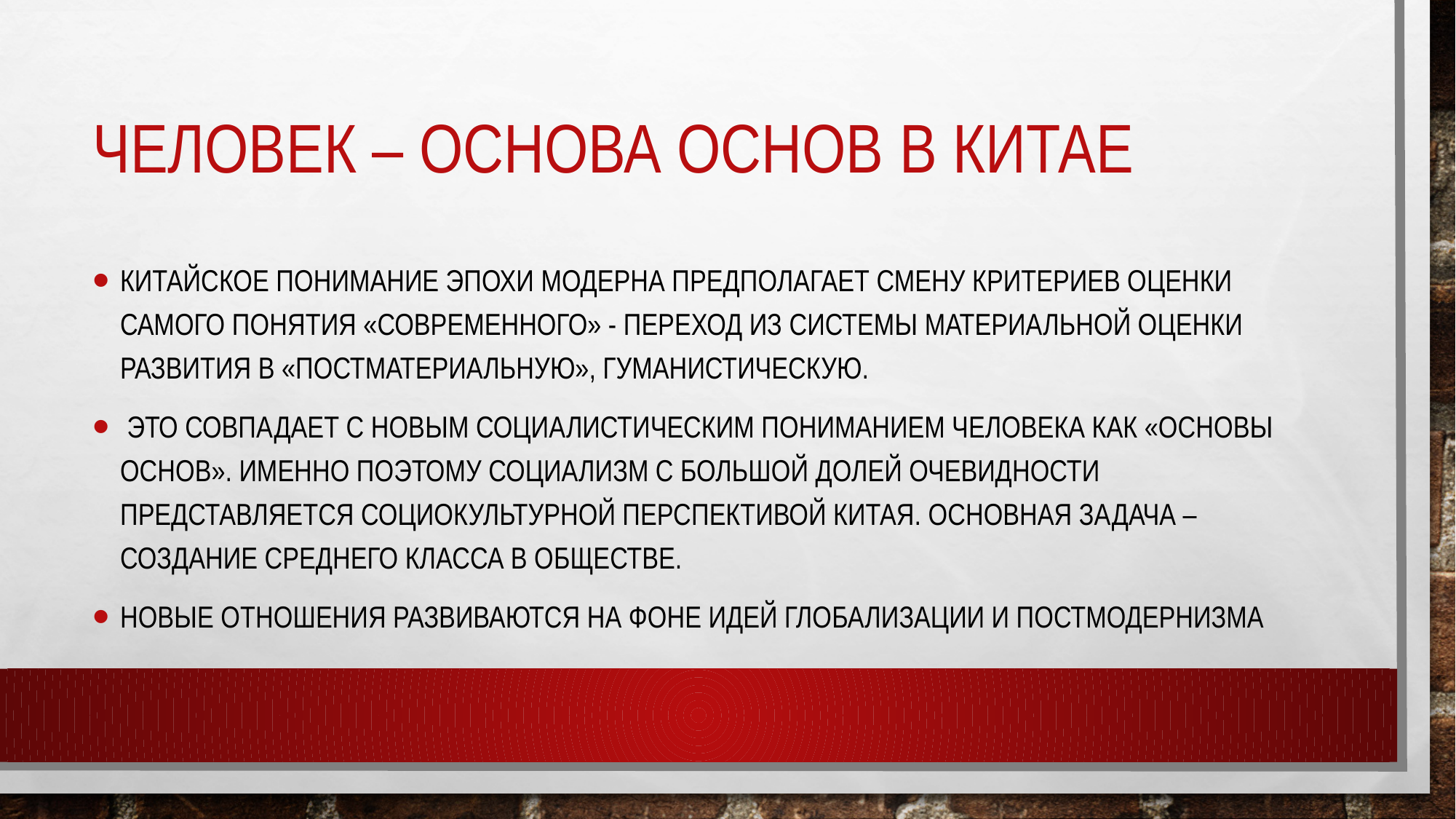

# Человек – основа основ в китае
Китайское понимание эпохи модерна предполагает смену критериев оценки самого понятия «современного» - переход из системы материальной оценки развития в «постматериальную», гуманистическую.
 это совпадает с новым социалистическим пониманием человека как «основы основ». Именно поэтому социализм с большой долей очевидности представляется социокультурной перспективой Китая. Основная задача – создание среднего класса в обществе.
Новые отношения развиваются на фоне идей глобализации и постмодернизма